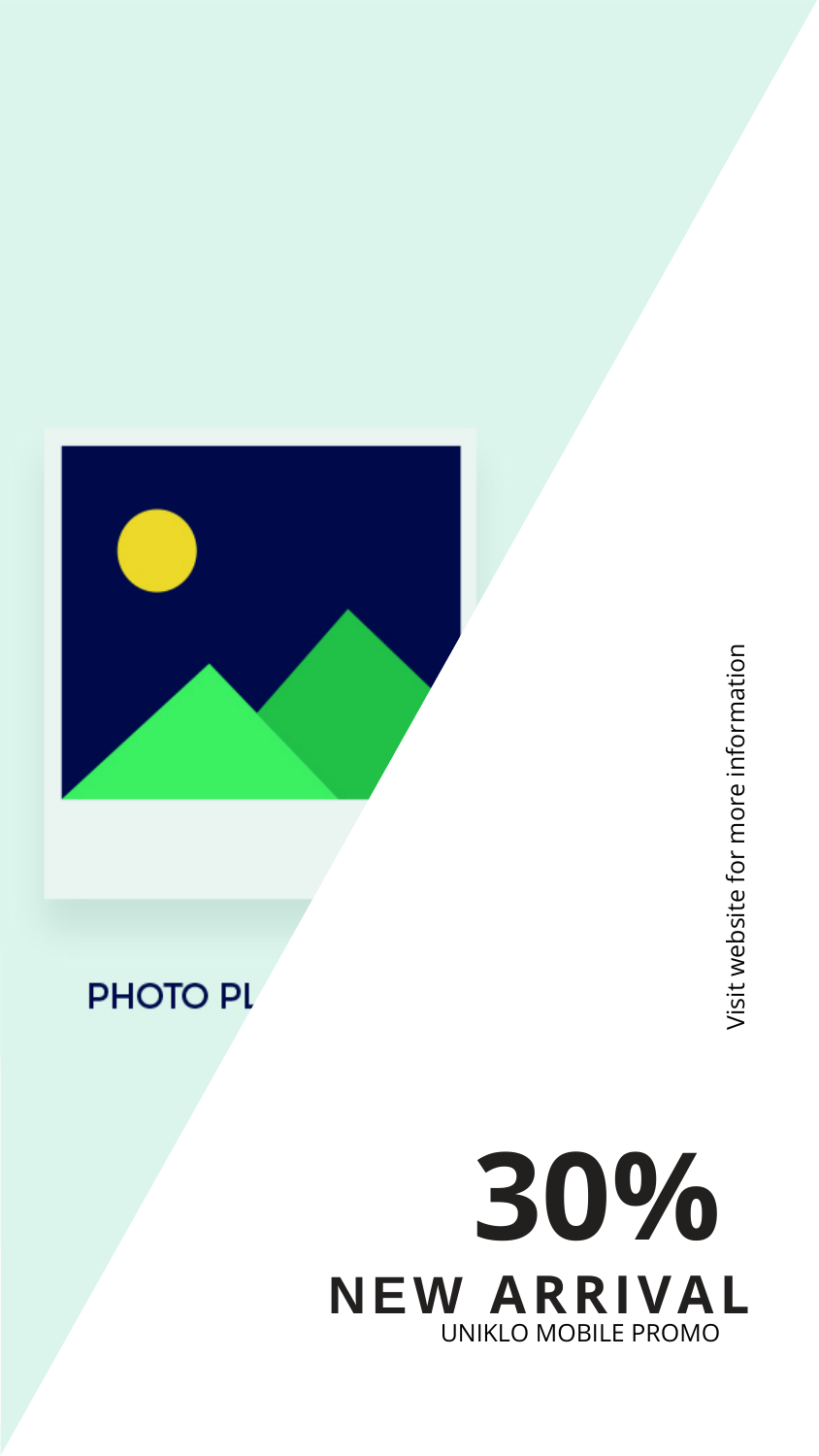

Visit website for more information
30%
NEW ARRIVAL
UNIKLO MOBILE PROMO